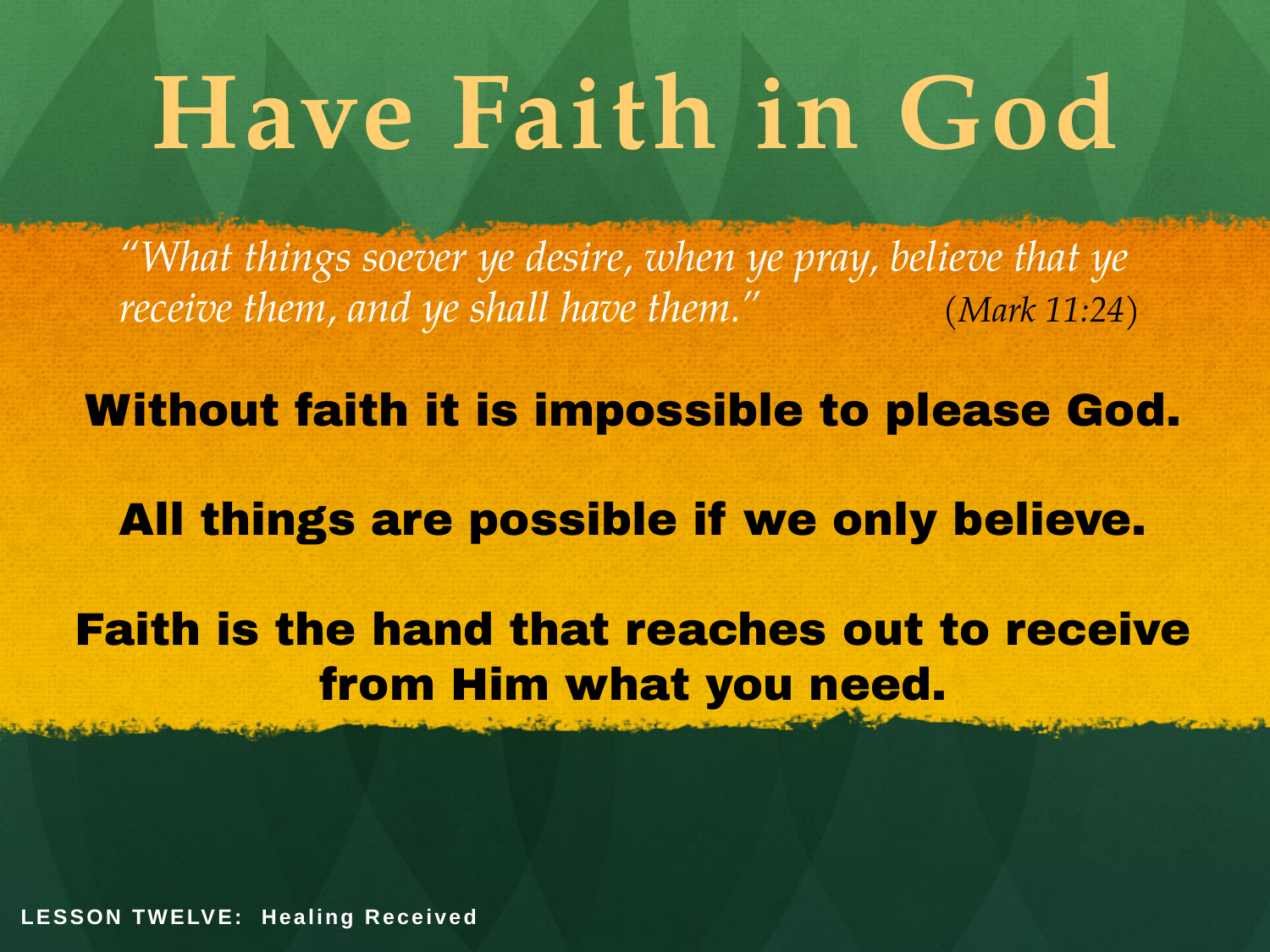

# Have Faith in God
“What things soever ye desire, when ye pray, believe that ye receive them, and ye shall have them.”       	       (Mark 11:24)
Without faith it is impossible to please God.

All things are possible if we only believe.

Faith is the hand that reaches out to receive from Him what you need.

LESSON TWELVE:  Healing Received